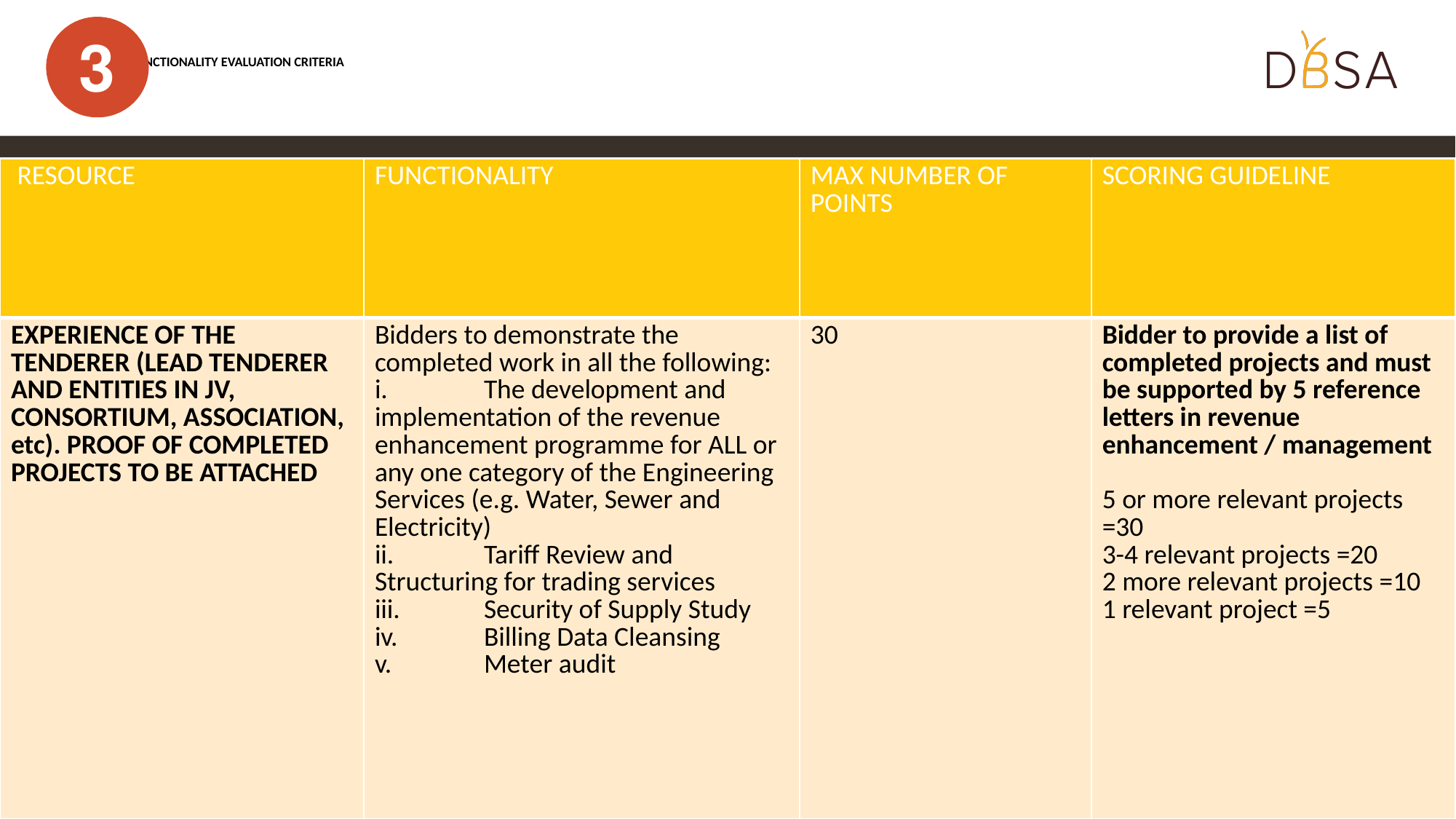

# FUNCTIONALITY EVALUATION CRITERIA
3
| RESOURCE | FUNCTIONALITY | MAX NUMBER OF POINTS | SCORING GUIDELINE |
| --- | --- | --- | --- |
| EXPERIENCE OF THE TENDERER (LEAD TENDERER AND ENTITIES IN JV, CONSORTIUM, ASSOCIATION, etc). PROOF OF COMPLETED PROJECTS TO BE ATTACHED | Bidders to demonstrate the completed work in all the following: i. The development and implementation of the revenue enhancement programme for ALL or any one category of the Engineering Services (e.g. Water, Sewer and Electricity) ii. Tariff Review and Structuring for trading services iii. Security of Supply Study iv. Billing Data Cleansing v. Meter audit | 30 | Bidder to provide a list of completed projects and must be supported by 5 reference letters in revenue enhancement / management   5 or more relevant projects =30 3-4 relevant projects =20 2 more relevant projects =10 1 relevant project =5 |